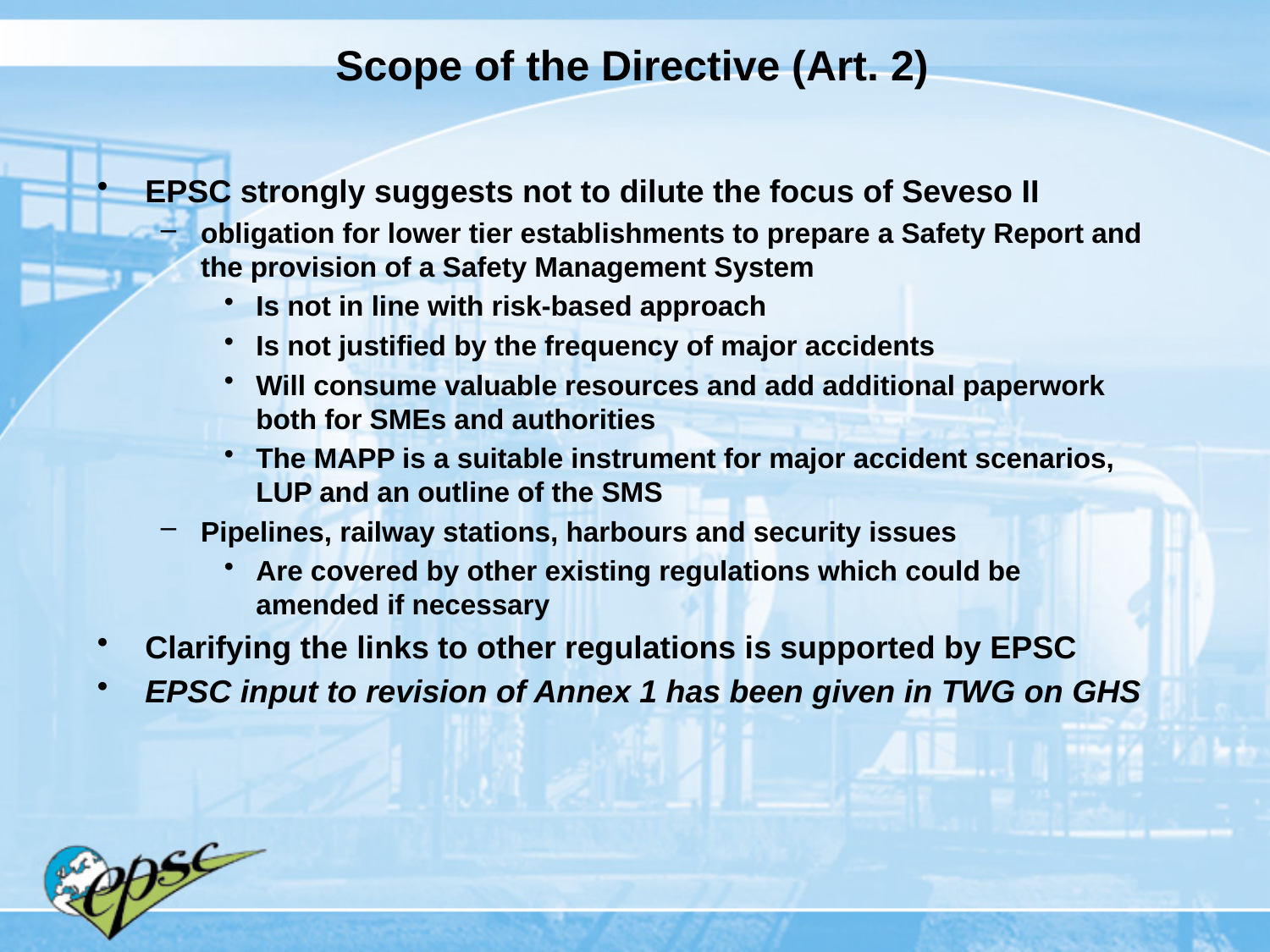

# Scope of the Directive (Art. 2)

EPSC strongly suggests not to dilute the focus of Seveso II
obligation for lower tier establishments to prepare a Safety Report and the provision of a Safety Management System
Is not in line with risk-based approach
Is not justified by the frequency of major accidents
Will consume valuable resources and add additional paperwork both for SMEs and authorities
The MAPP is a suitable instrument for major accident scenarios, LUP and an outline of the SMS
Pipelines, railway stations, harbours and security issues
Are covered by other existing regulations which could be amended if necessary
Clarifying the links to other regulations is supported by EPSC
EPSC input to revision of Annex 1 has been given in TWG on GHS